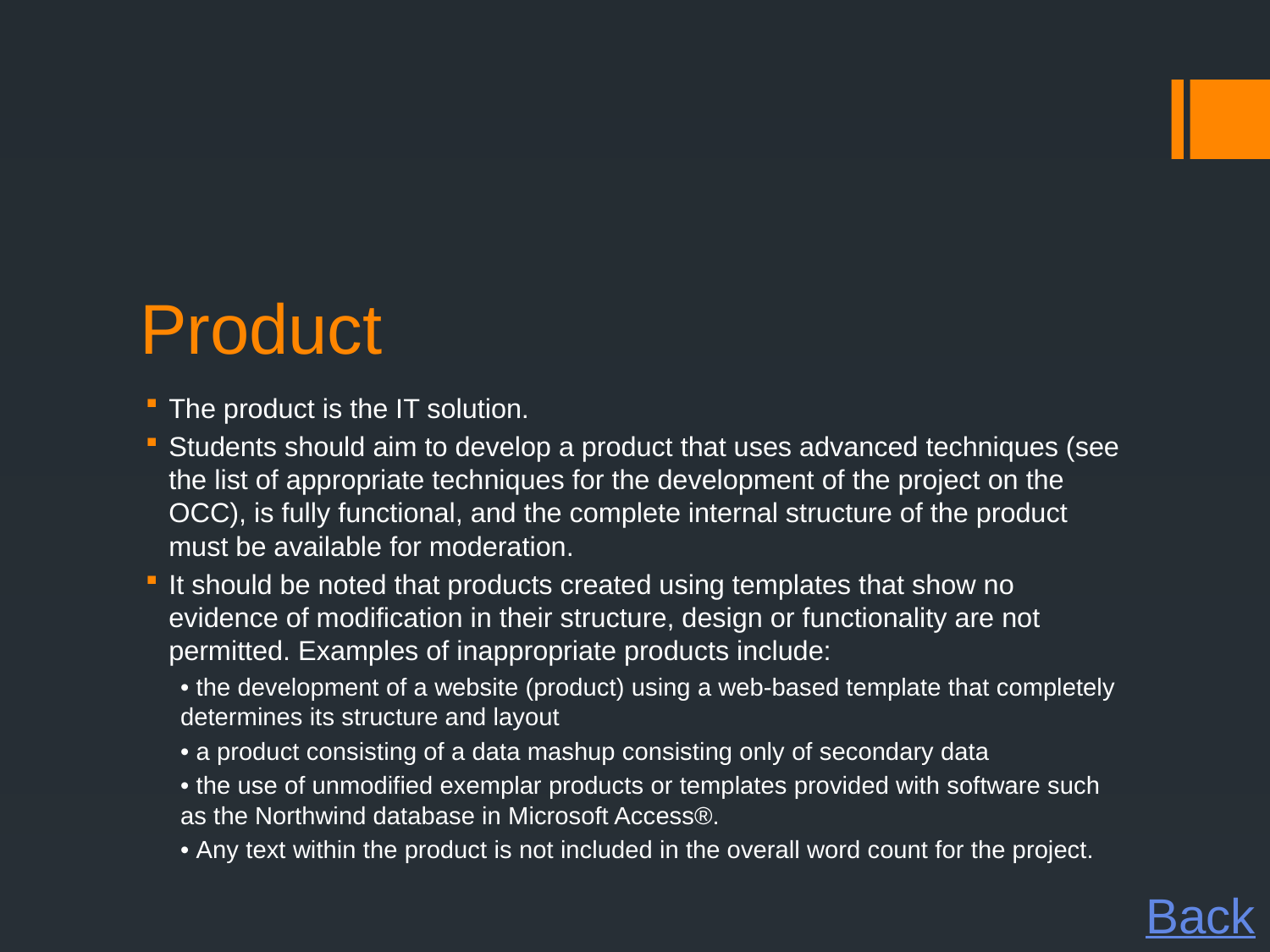

# Product
The product is the IT solution.
Students should aim to develop a product that uses advanced techniques (see the list of appropriate techniques for the development of the project on the OCC), is fully functional, and the complete internal structure of the product must be available for moderation.
It should be noted that products created using templates that show no evidence of modification in their structure, design or functionality are not permitted. Examples of inappropriate products include:
• the development of a website (product) using a web-based template that completely determines its structure and layout
• a product consisting of a data mashup consisting only of secondary data
• the use of unmodified exemplar products or templates provided with software such as the Northwind database in Microsoft Access®.
• Any text within the product is not included in the overall word count for the project.
Back